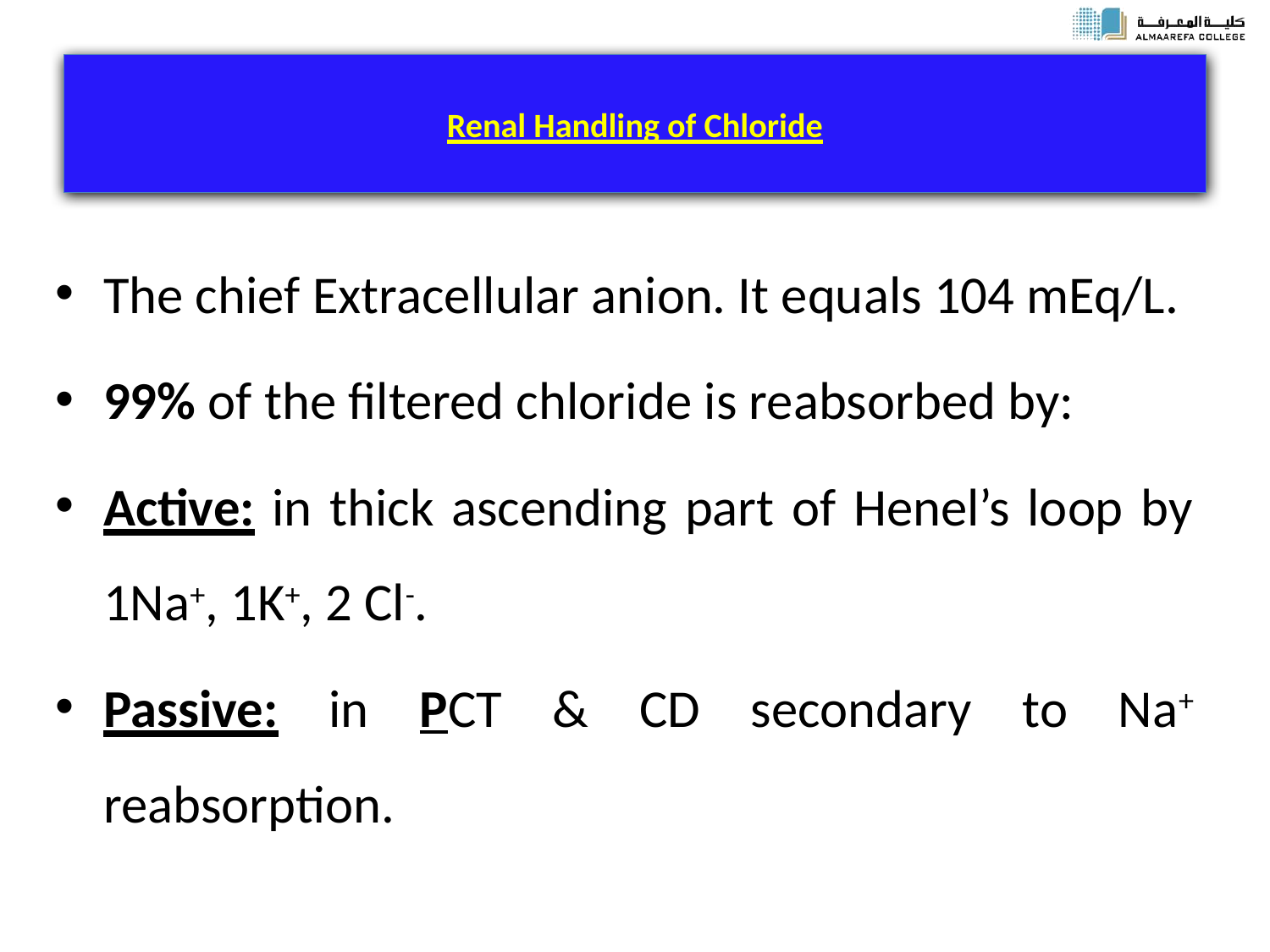

# Renal Handling of Chloride
The chief Extracellular anion. It equals 104 mEq/L.
99% of the filtered chloride is reabsorbed by:
Active: in thick ascending part of Henel’s loop by 1Na+, 1K+, 2 Cl-.
Passive: in PCT & CD secondary to Na+ reabsorption.